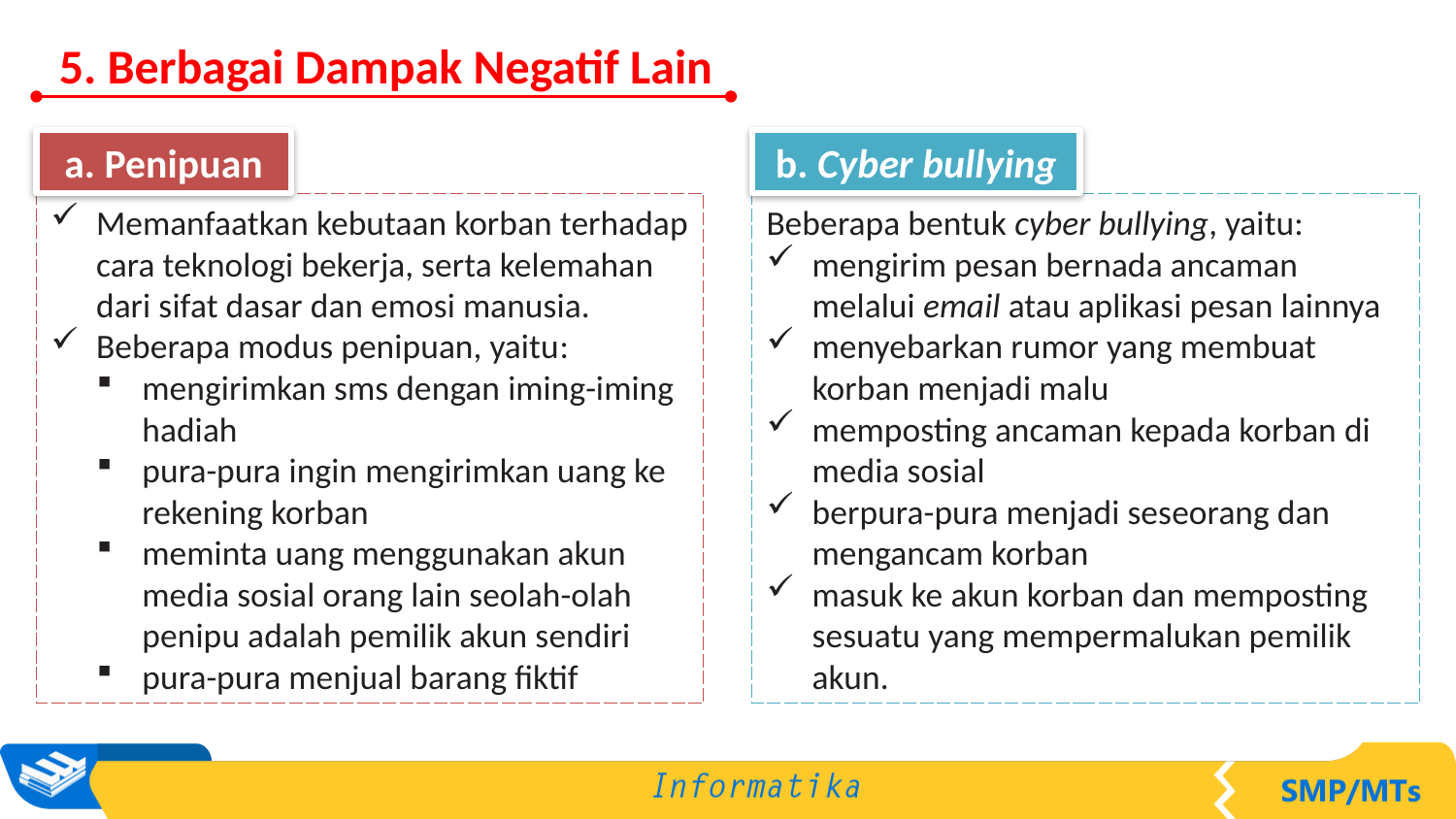

5. Berbagai Dampak Negatif Lain
a. Penipuan
Memanfaatkan kebutaan korban terhadap cara teknologi bekerja, serta kelemahan dari sifat dasar dan emosi manusia.
Beberapa modus penipuan, yaitu:
mengirimkan sms dengan iming-iming hadiah
pura-pura ingin mengirimkan uang ke rekening korban
meminta uang menggunakan akun media sosial orang lain seolah-olah penipu adalah pemilik akun sendiri
pura-pura menjual barang fiktif
b. Cyber bullying
Beberapa bentuk cyber bullying, yaitu:
mengirim pesan bernada ancaman melalui email atau aplikasi pesan lainnya
menyebarkan rumor yang membuat korban menjadi malu
memposting ancaman kepada korban di media sosial
berpura-pura menjadi seseorang dan mengancam korban
masuk ke akun korban dan memposting sesuatu yang mempermalukan pemilik akun.